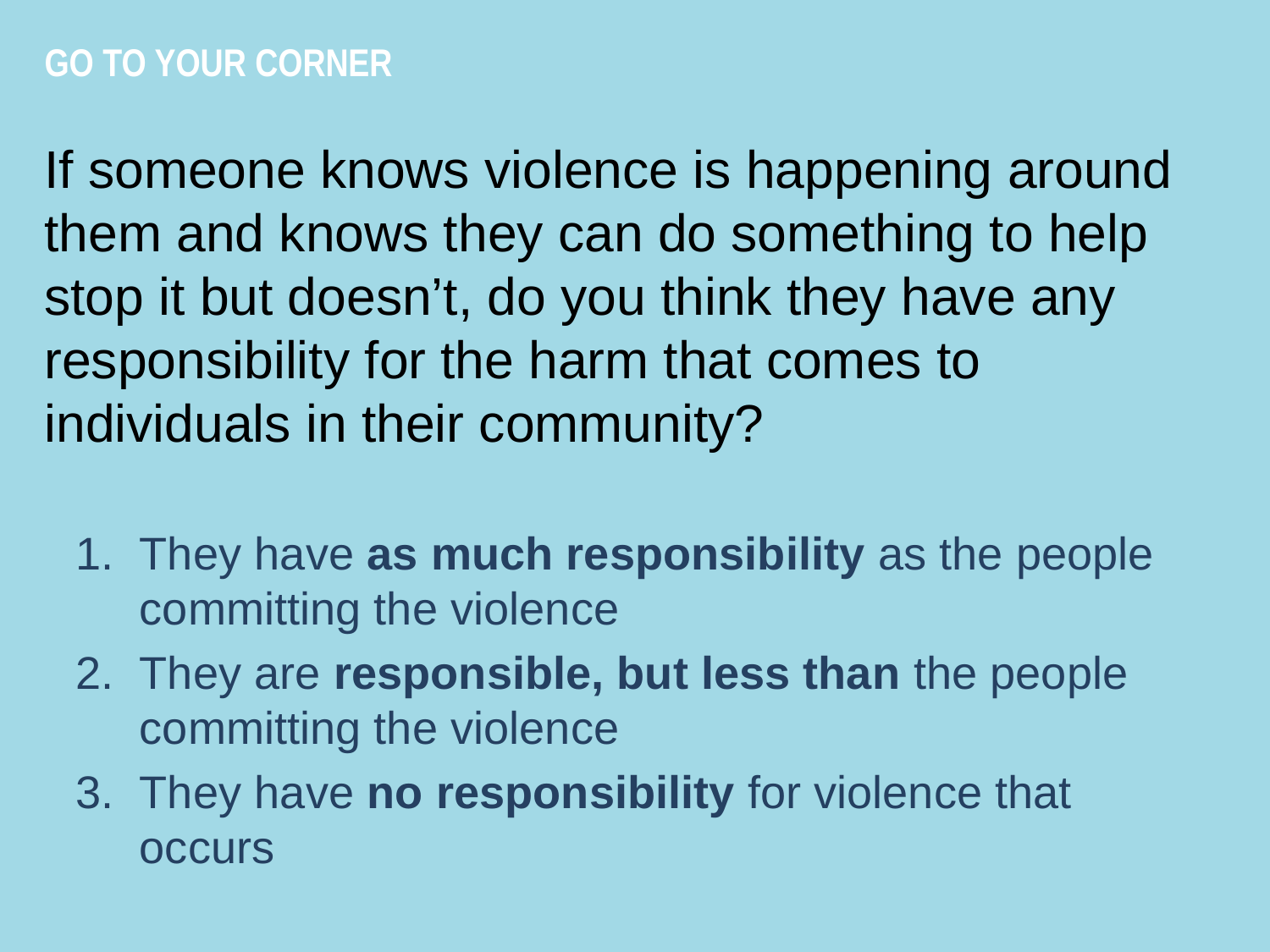

# GO TO YOUR CORNER If someone knows violence is happening around them and knows they can do something to help stop it but doesn’t, do you think they have any responsibility for the harm that comes to individuals in their community?
They have as much responsibility as the people committing the violence
They are responsible, but less than the people committing the violence
They have no responsibility for violence that occurs